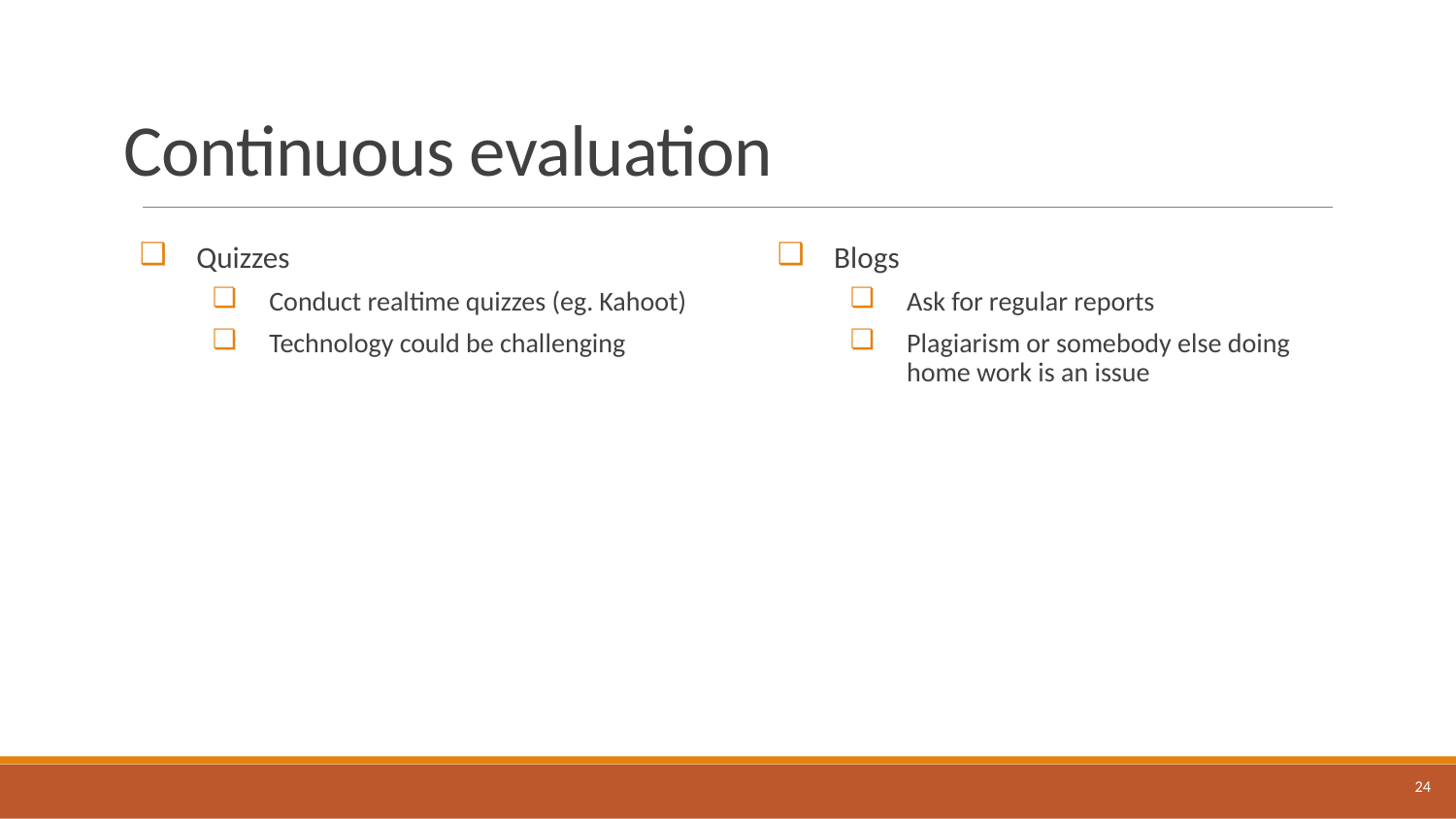

# Continuous evaluation
Quizzes
Conduct realtime quizzes (eg. Kahoot)
Technology could be challenging

Blogs
Ask for regular reports
Plagiarism or somebody else doing home work is an issue

24